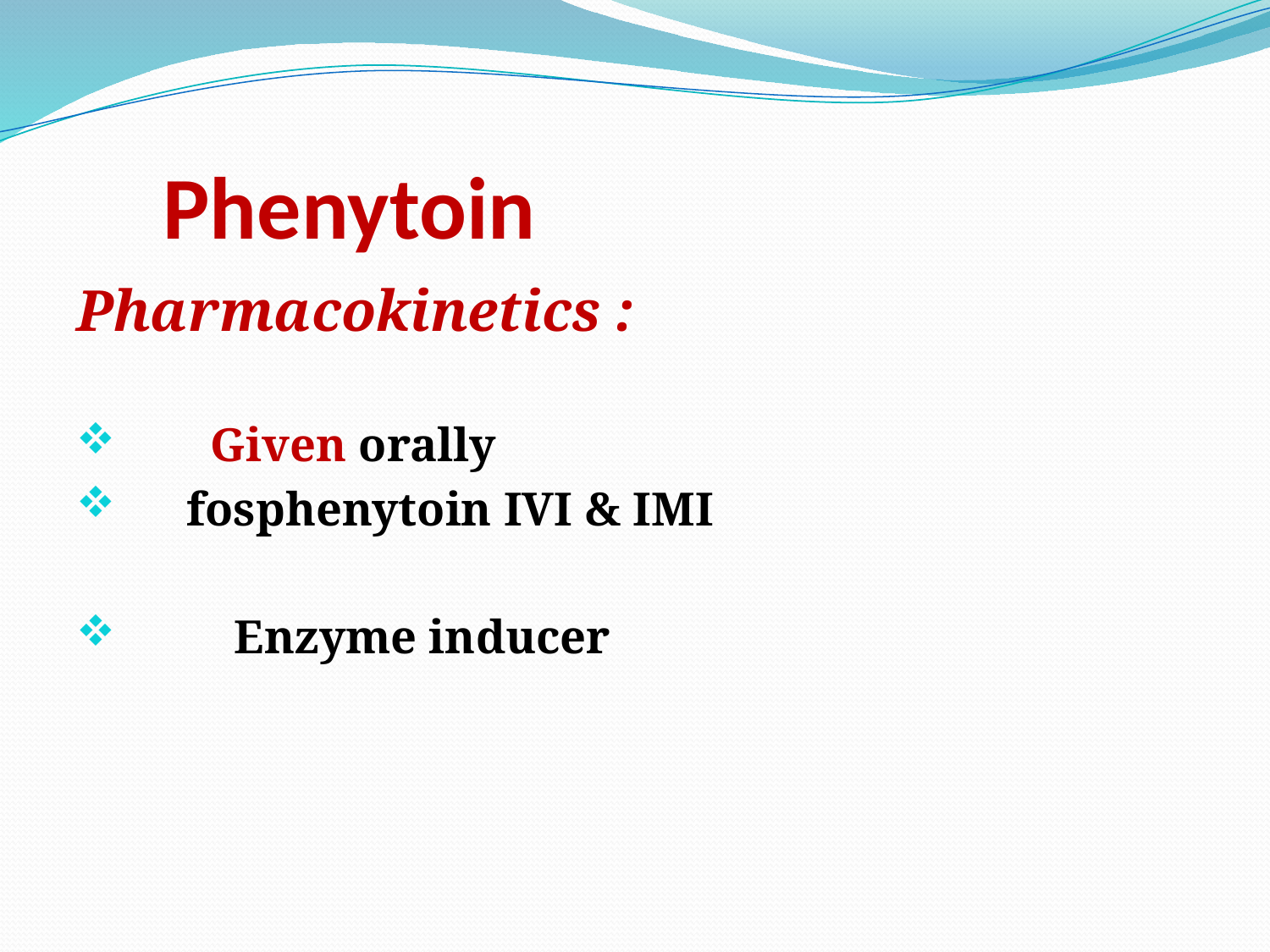

# Phenytoin
Pharmacokinetics :

        Given orally
      fosphenytoin IVI & IMI

          Enzyme inducer